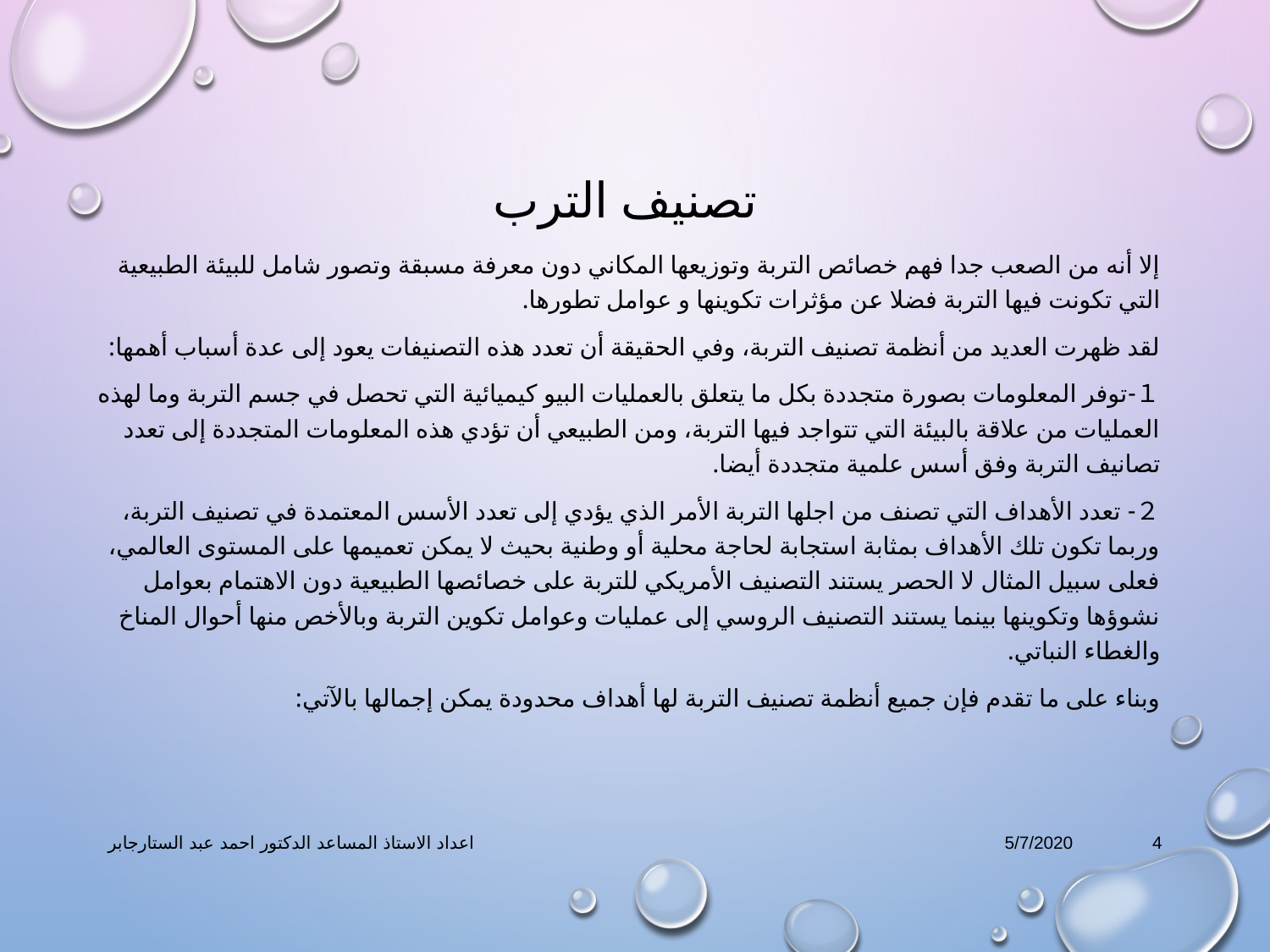

# تصنيف الترب
إلا أنه من الصعب جدا فهم خصائص التربة وتوزيعها المكاني دون معرفة مسبقة وتصور شامل للبيئة الطبيعية التي تكونت فيها التربة فضلا عن مؤثرات تكوينها و عوامل تطورها.
لقد ظهرت العديد من أنظمة تصنيف التربة، وفي الحقيقة أن تعدد هذه التصنيفات يعود إلى عدة أسباب أهمها:
１-توفر المعلومات بصورة متجددة بكل ما يتعلق بالعمليات البيو كيميائية التي تحصل في جسم التربة وما لهذه العمليات من علاقة بالبيئة التي تتواجد فيها التربة، ومن الطبيعي أن تؤدي هذه المعلومات المتجددة إلى تعدد تصانيف التربة وفق أسس علمية متجددة أيضا.
２- تعدد الأهداف التي تصنف من اجلها التربة الأمر الذي يؤدي إلى تعدد الأسس المعتمدة في تصنيف التربة، وربما تكون تلك الأهداف بمثابة استجابة لحاجة محلية أو وطنية بحيث لا يمكن تعميمها على المستوى العالمي، فعلى سبيل المثال لا الحصر يستند التصنيف الأمريكي للتربة على خصائصها الطبيعية دون الاهتمام بعوامل نشوؤها وتكوينها بينما يستند التصنيف الروسي إلى عمليات وعوامل تكوين التربة وبالأخص منها أحوال المناخ والغطاء النباتي.
وبناء على ما تقدم فإن جميع أنظمة تصنيف التربة لها أهداف محدودة يمكن إجمالها بالآتي:

اعداد الاستاذ المساعد الدكتور احمد عبد الستارجابر
5/7/2020
4